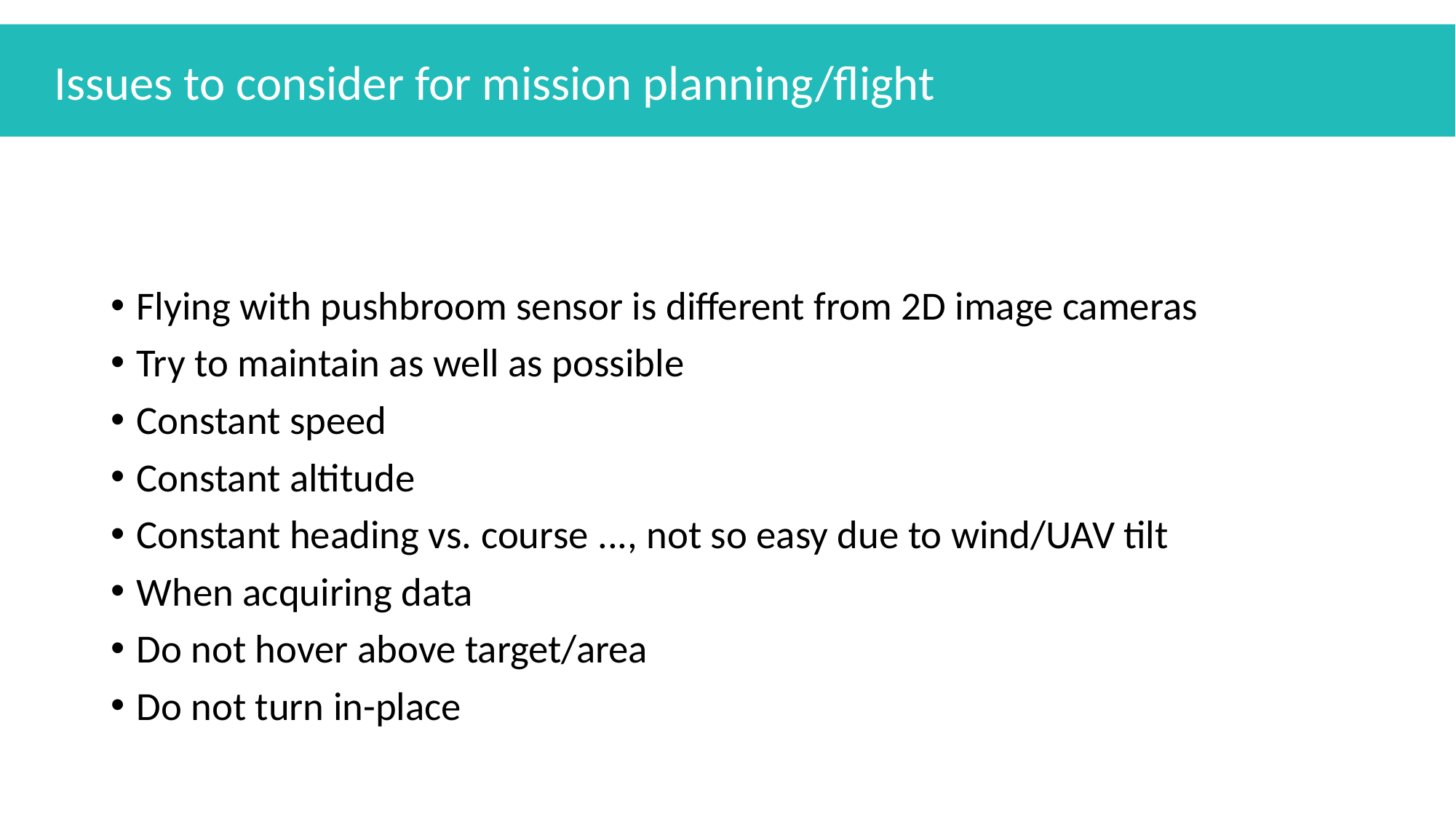

Issues to consider for mission planning/flight

Flying with pushbroom sensor is different from 2D image cameras
Try to maintain as well as possible
Constant speed
Constant altitude
Constant heading vs. course ..., not so easy due to wind/UAV tilt
When acquiring data
Do not hover above target/area
Do not turn in-place